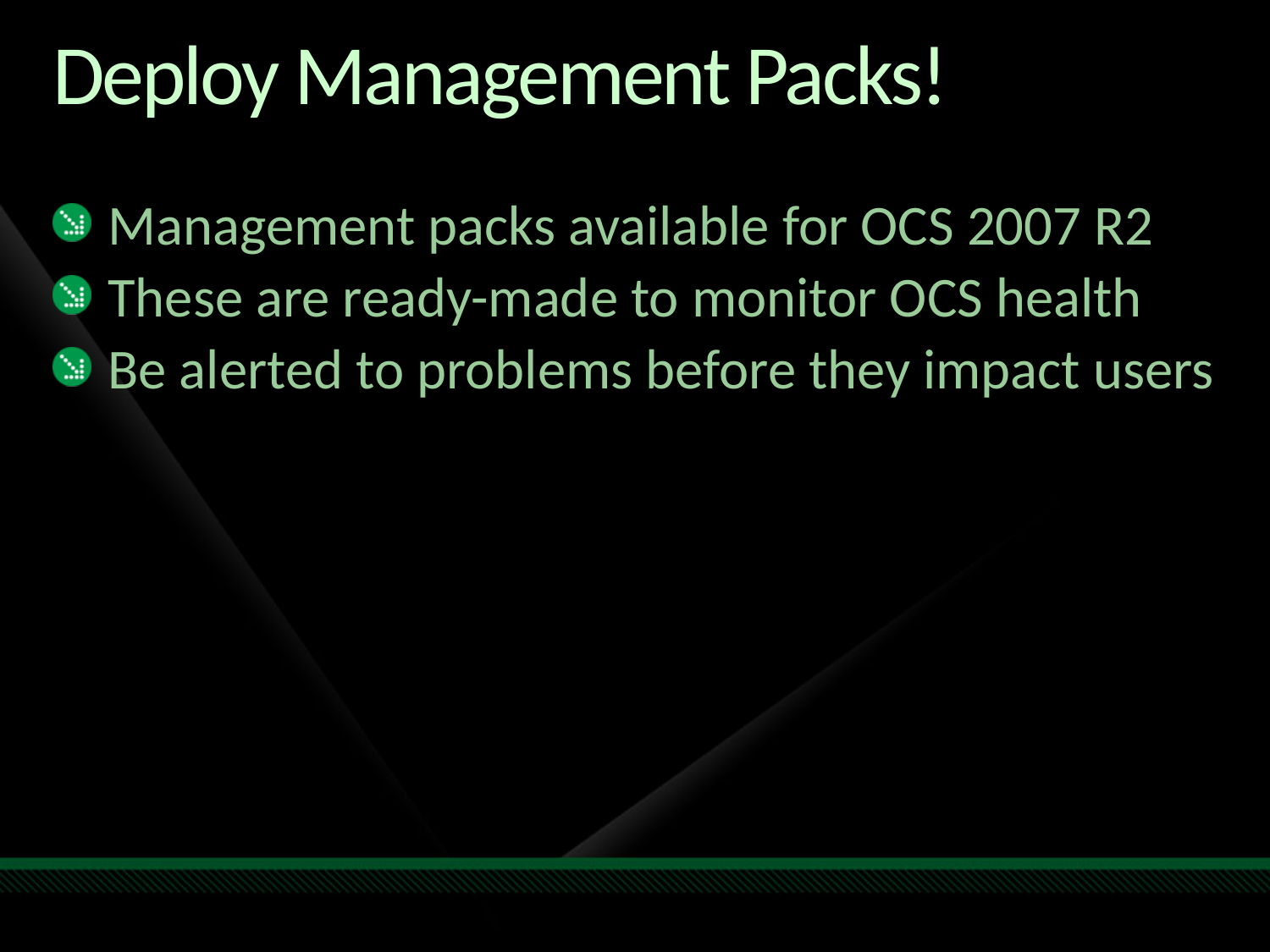

# Deploy Management Packs!
Management packs available for OCS 2007 R2
These are ready-made to monitor OCS health
Be alerted to problems before they impact users